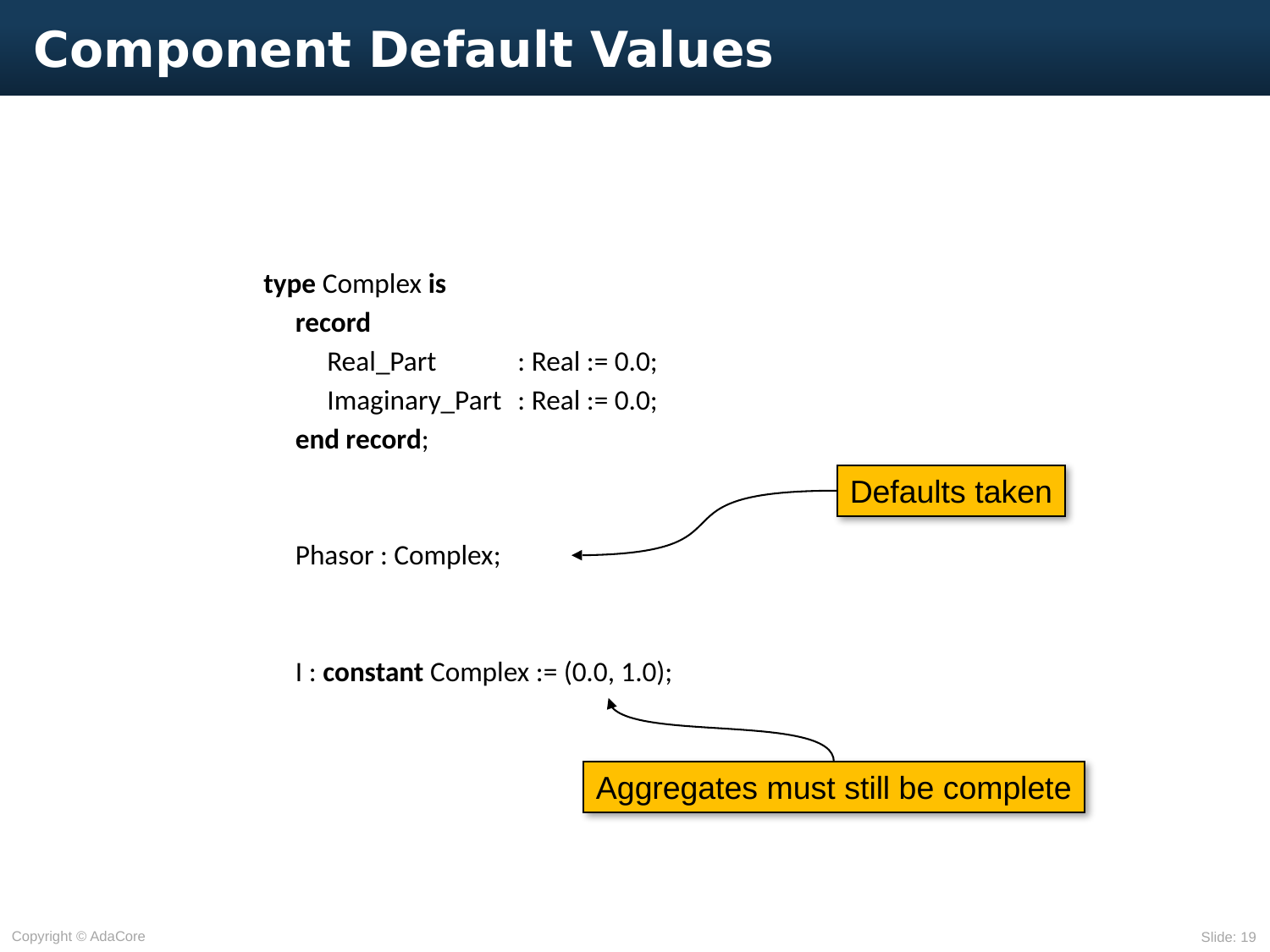

# Component Default Values
type Complex is
record
Real_Part			: Real := 0.0;
Imaginary_Part	: Real := 0.0;
end record;

Phasor : Complex;

I : constant Complex := (0.0, 1.0);
Defaults taken

Aggregates must still be complete